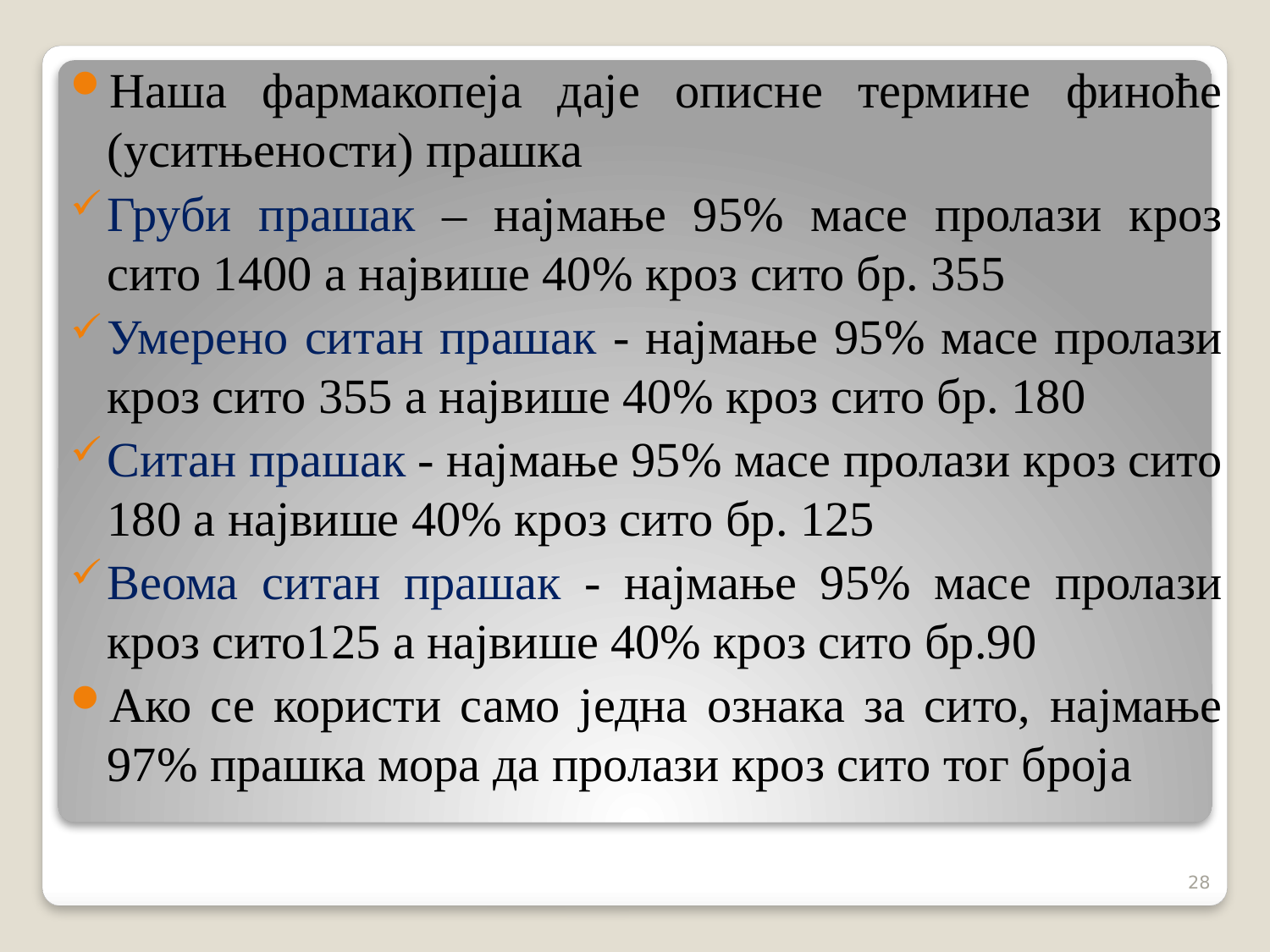

Наша фармакопеја даје описне термине финоће (уситњености) прашка
Груби прашак – најмање 95% масе пролази кроз сито 1400 а највише 40% кроз сито бр. 355
Умерено ситан прашак - најмање 95% масе пролази кроз сито 355 а највише 40% кроз сито бр. 180
Ситан прашак - најмање 95% масе пролази кроз сито 180 а највише 40% кроз сито бр. 125
Веома ситан прашак - најмање 95% масе пролази кроз сито125 а највише 40% кроз сито бр.90
Ако се користи само једна ознака за сито, најмање 97% прашка мора да пролази кроз сито тог броја
28